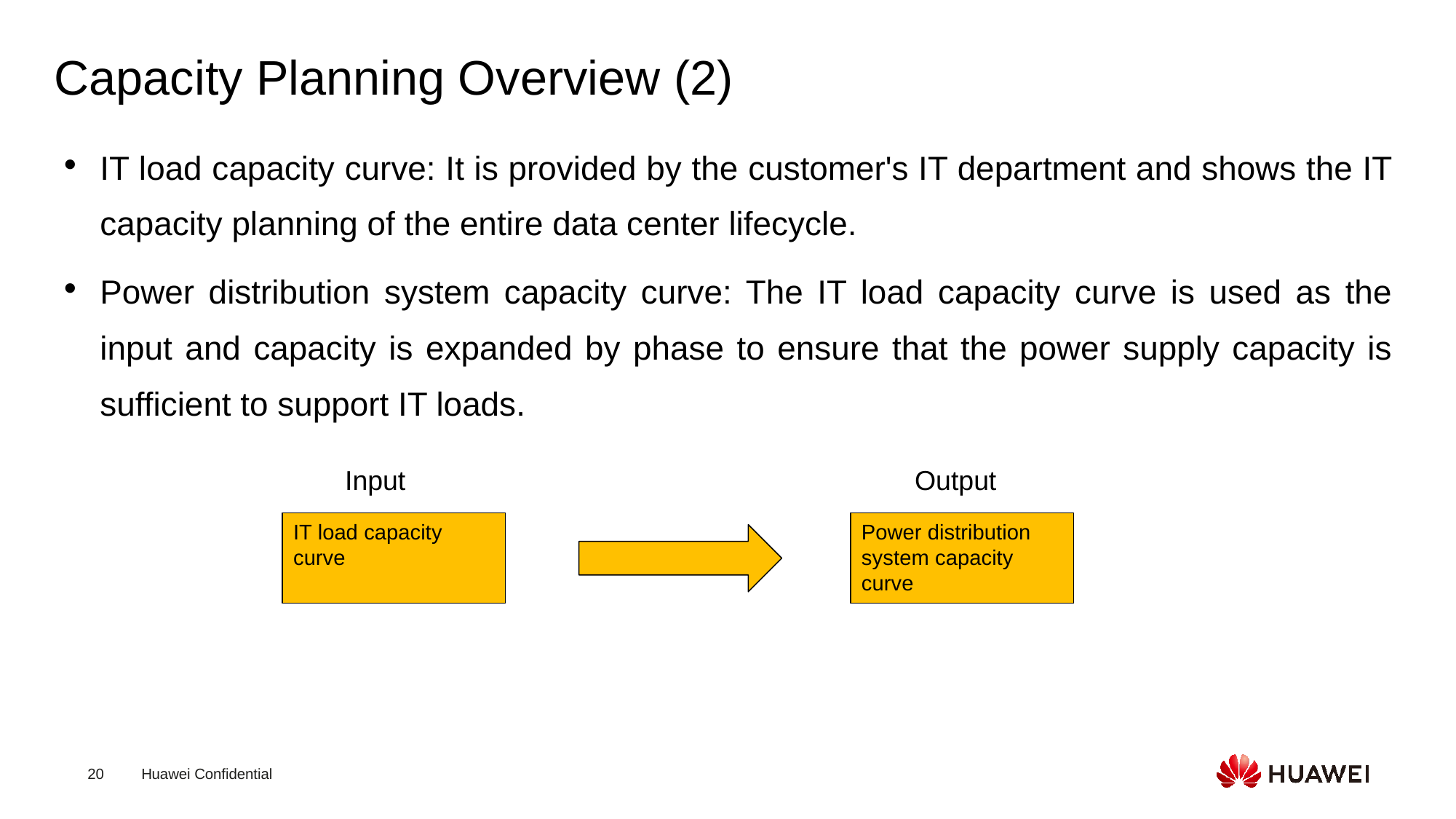

# Capacity Planning Overview (2)
IT load capacity curve: It is provided by the customer's IT department and shows the IT capacity planning of the entire data center lifecycle.
Power distribution system capacity curve: The IT load capacity curve is used as the input and capacity is expanded by phase to ensure that the power supply capacity is sufficient to support IT loads.
Input
Output
IT load capacity curve
Power distribution system capacity curve